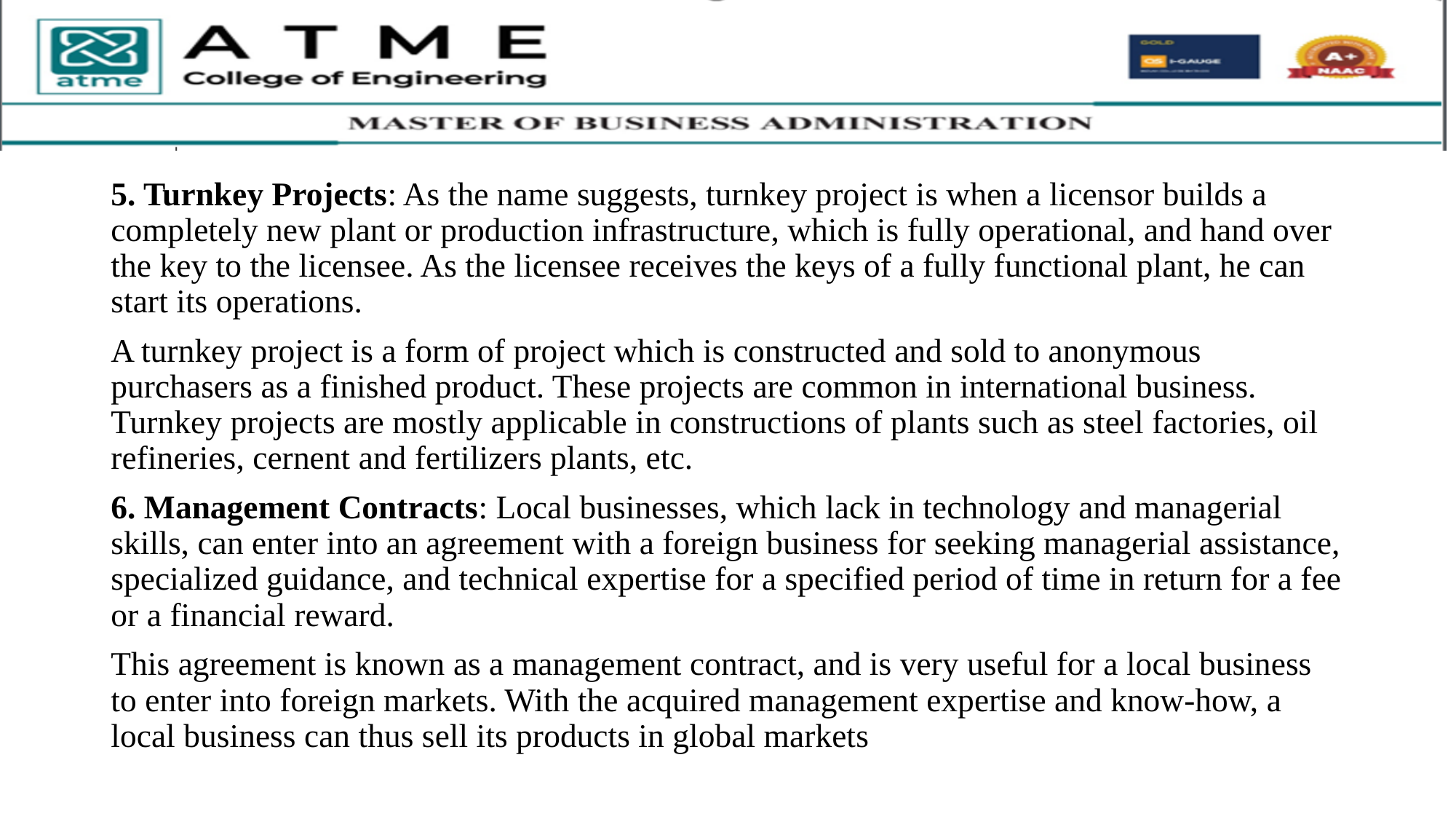

5. Turnkey Projects: As the name suggests, turnkey project is when a licensor builds a completely new plant or production infrastructure, which is fully operational, and hand over the key to the licensee. As the licensee receives the keys of a fully functional plant, he can start its operations.
A turnkey project is a form of project which is constructed and sold to anonymous purchasers as a finished product. These projects are common in international business. Turnkey projects are mostly applicable in constructions of plants such as steel factories, oil refineries, cernent and fertilizers plants, etc.
6. Management Contracts: Local businesses, which lack in technology and managerial skills, can enter into an agreement with a foreign business for seeking managerial assistance, specialized guidance, and technical expertise for a specified period of time in return for a fee or a financial reward.
This agreement is known as a management contract, and is very useful for a local business to enter into foreign markets. With the acquired management expertise and know-how, a local business can thus sell its products in global markets